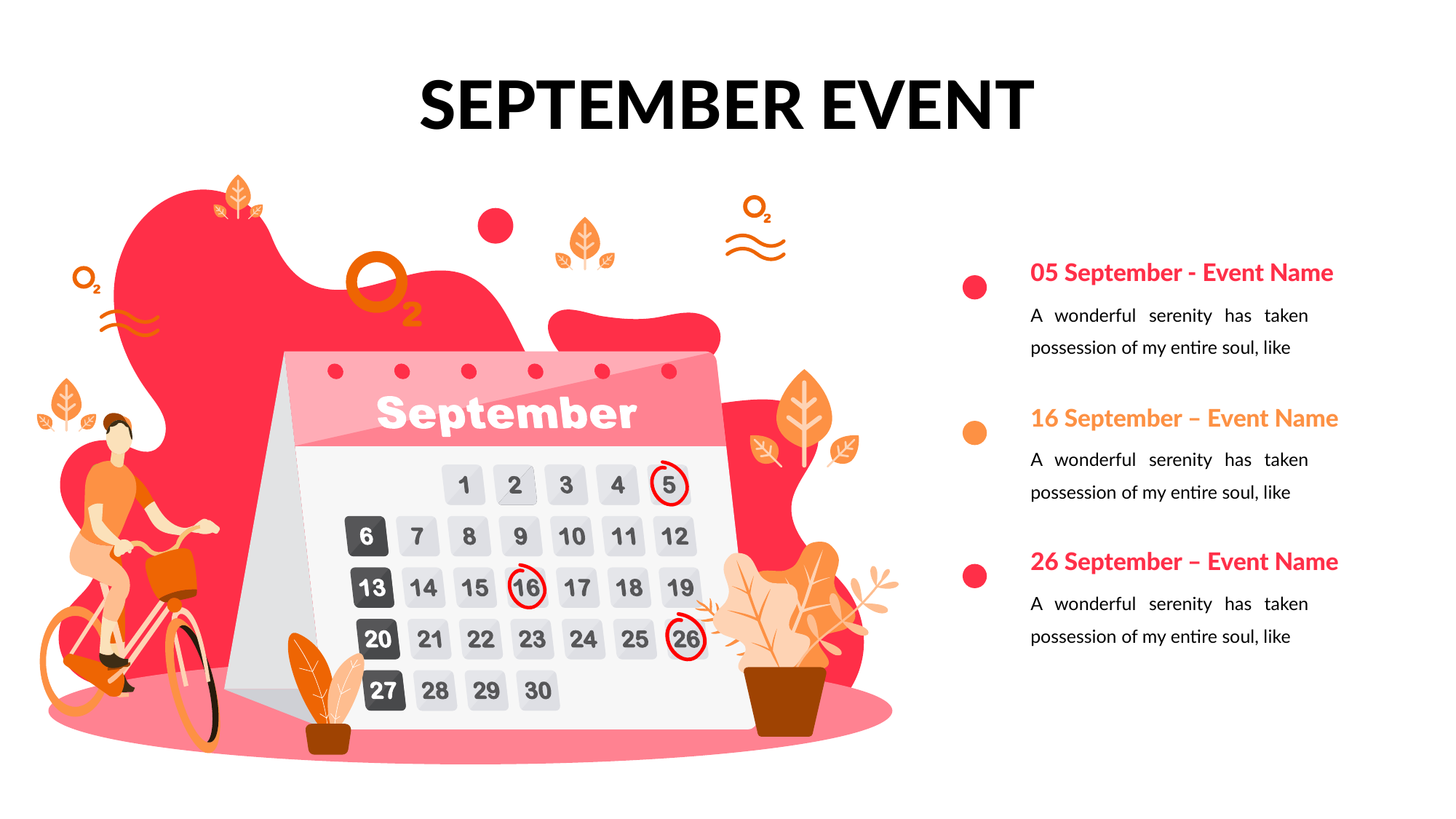

# SEPTEMBER EVENT

05 September - Event Name

A wonderful serenity has taken possession of my entire soul, like
16 September – Event Name

A wonderful serenity has taken possession of my entire soul, like

26 September – Event Name

A wonderful serenity has taken possession of my entire soul, like